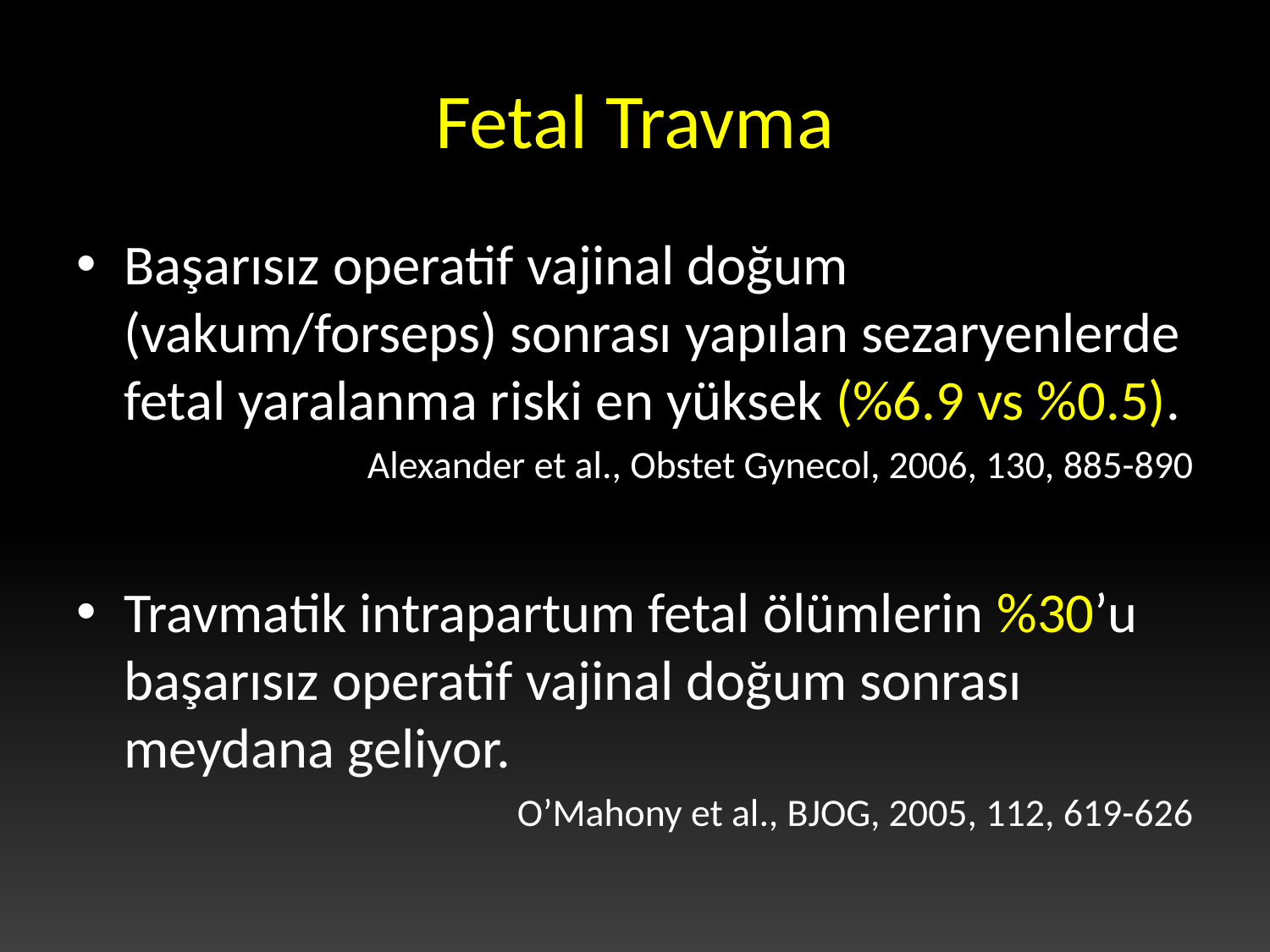

# Fetal Travma
Başarısız operatif vajinal doğum (vakum/forseps) sonrası yapılan sezaryenlerde fetal yaralanma riski en yüksek (%6.9 vs %0.5).
Alexander et al., Obstet Gynecol, 2006, 130, 885-890

Travmatik intrapartum fetal ölümlerin %30’u başarısız operatif vajinal doğum sonrası meydana geliyor.
O’Mahony et al., BJOG, 2005, 112, 619-626